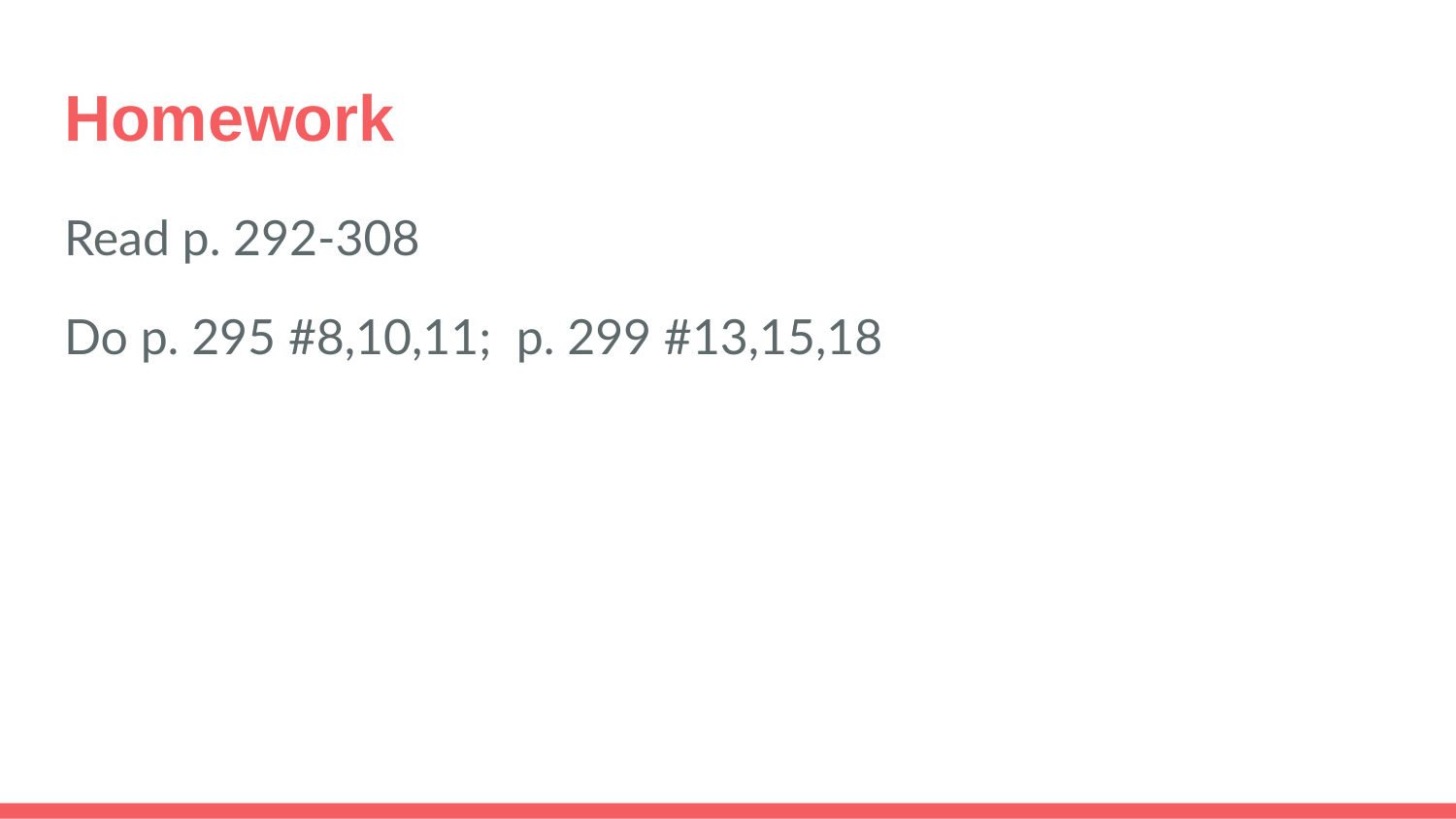

# Homework
Read p. 292-308
Do p. 295 #8,10,11;  p. 299 #13,15,18